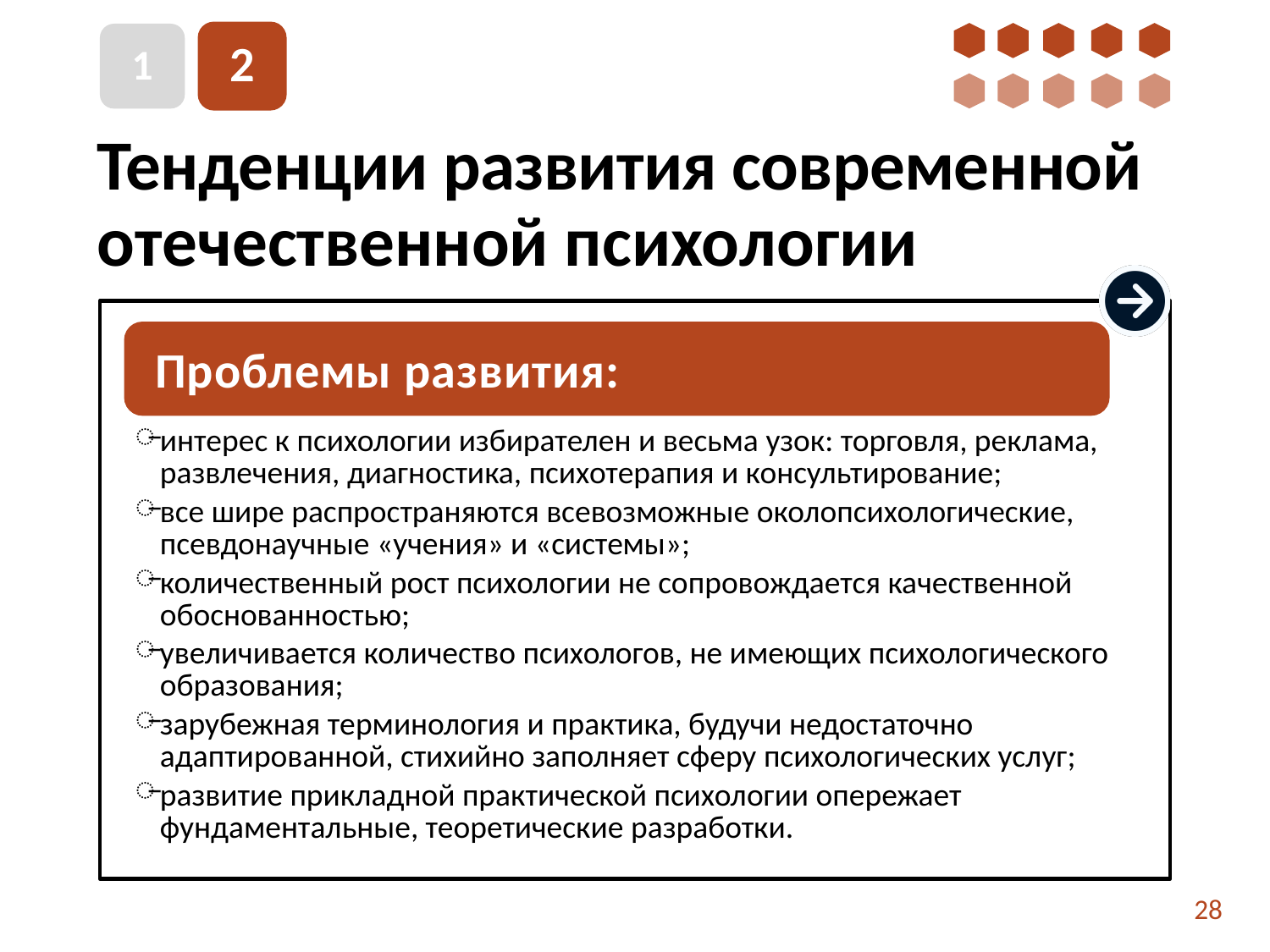

2
1
# Тенденции развития современной отечественной психологии

интерес к психологии избирателен и весьма узок: торговля, реклама, развлечения, диагностика, психотерапия и консультирование;
все шире распространяются всевозможные околопсихологические, псевдонаучные «учения» и «системы»;
количественный рост психологии не сопровождается качественной обоснованностью;
увеличивается количество психологов, не имеющих психологического образования;
зарубежная терминология и практика, будучи недостаточно адаптированной, стихийно заполняет сферу психологических услуг;
развитие прикладной практической психологии опережает фундаментальные, теоретические разработки.
Проблемы развития:
28